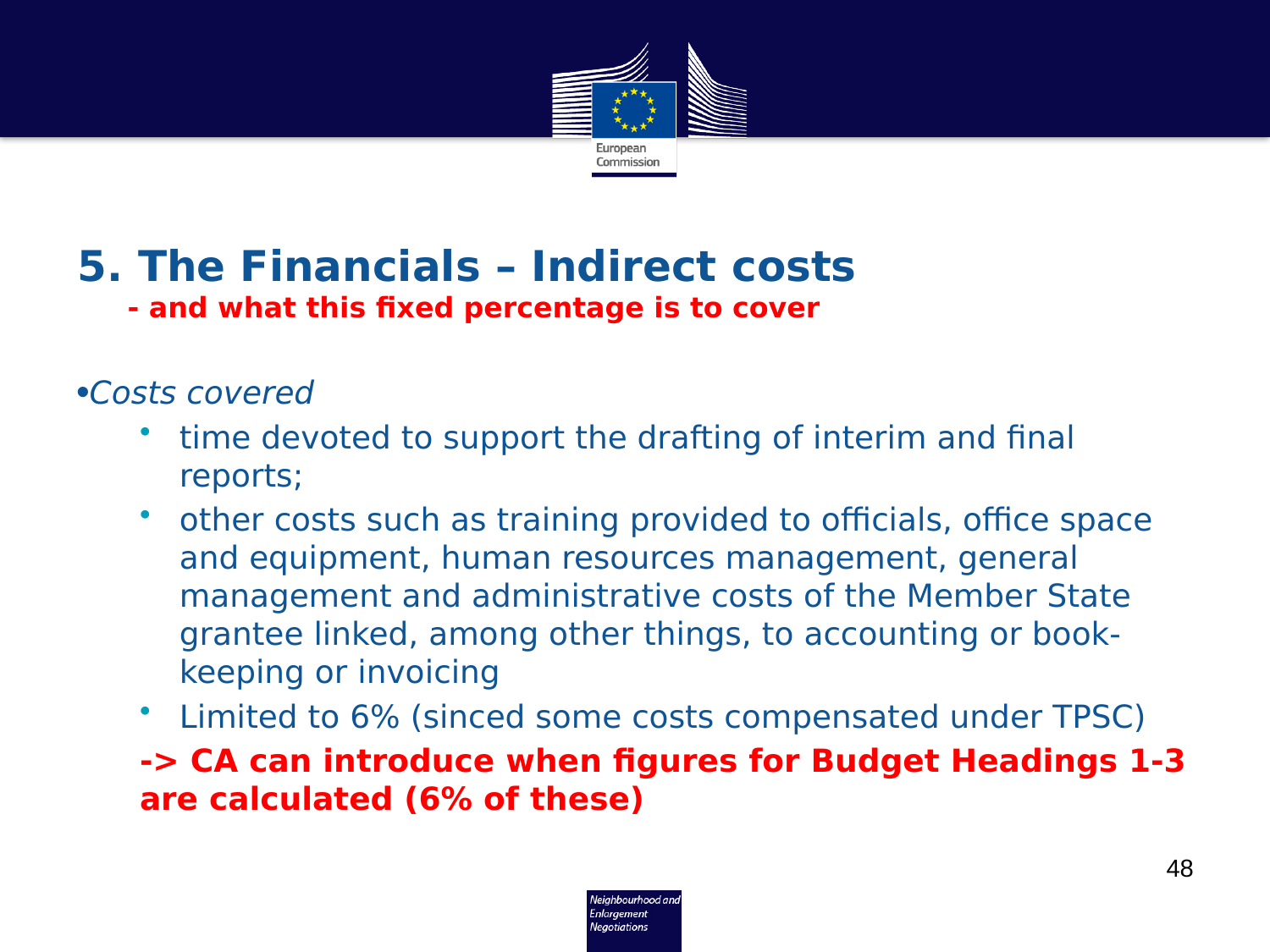

# 5. The Financials – Indirect costs - and what this fixed percentage is to cover
Costs covered
time devoted to support the drafting of interim and final reports;
other costs such as training provided to officials, office space and equipment, human resources management, general management and administrative costs of the Member State grantee linked, among other things, to accounting or book-keeping or invoicing
Limited to 6% (sinced some costs compensated under TPSC)
-> CA can introduce when figures for Budget Headings 1-3 are calculated (6% of these)

48